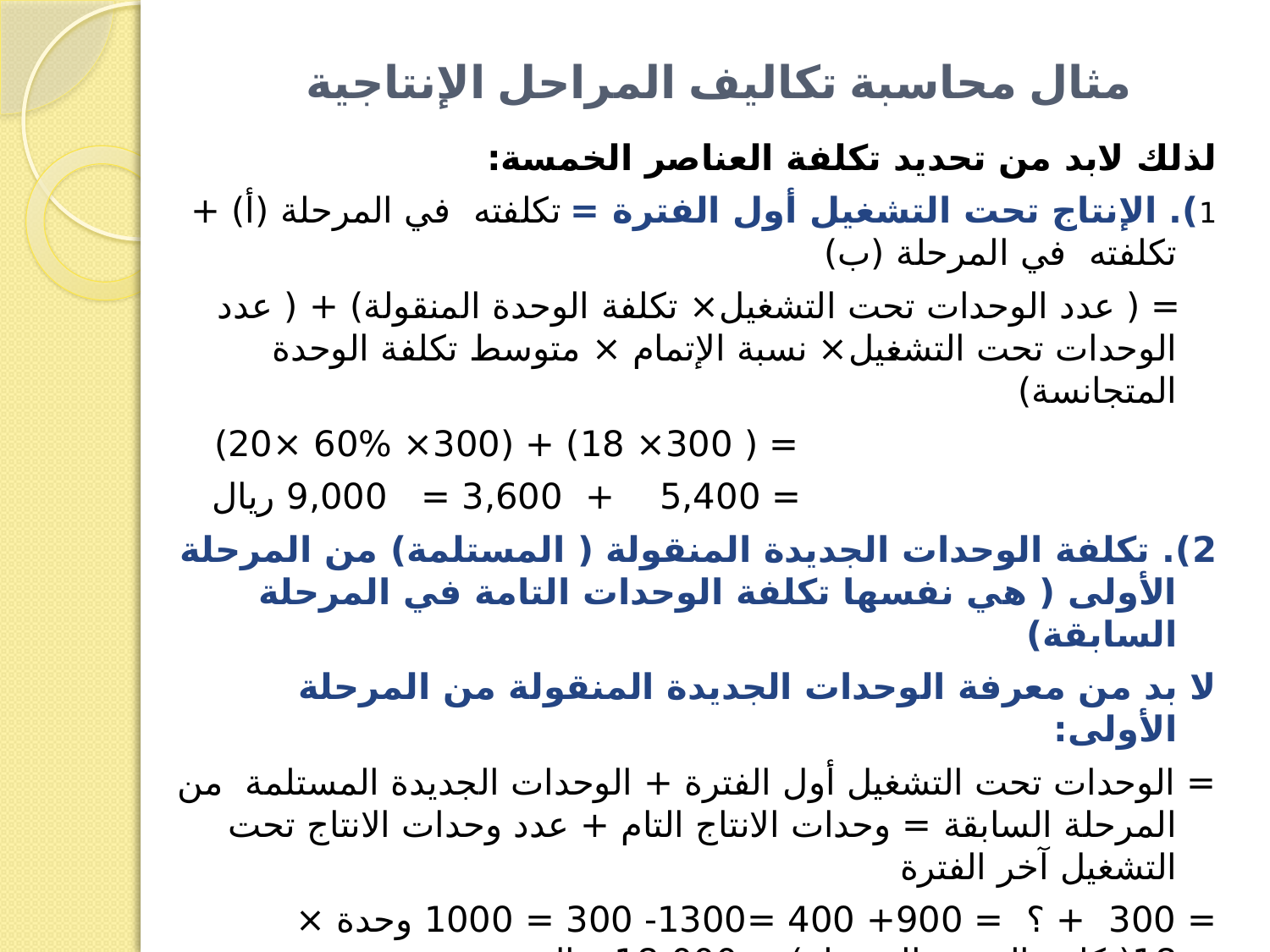

# مثال محاسبة تكاليف المراحل الإنتاجية
لذلك لابد من تحديد تكلفة العناصر الخمسة:
1). الإنتاج تحت التشغيل أول الفترة = تكلفته  في المرحلة (أ) + تكلفته  في المرحلة (ب)
    = ( عدد الوحدات تحت التشغيل× تكلفة الوحدة المنقولة) + ( عدد الوحدات تحت التشغيل× نسبة الإتمام × متوسط تكلفة الوحدة المتجانسة)
                                               = ( 300× 18) + (300× 60% ×20)
                                     = 5,400    +  3,600 =   9,000 ريال
2). تكلفة الوحدات الجديدة المنقولة ( المستلمة) من المرحلة الأولى ( هي نفسها تكلفة الوحدات التامة في المرحلة السابقة)
لا بد من معرفة الوحدات الجديدة المنقولة من المرحلة الأولى:
= الوحدات تحت التشغيل أول الفترة + الوحدات الجديدة المستلمة  من المرحلة السابقة = وحدات الانتاج التام + عدد وحدات الانتاج تحت التشغيل آخر الفترة
= 300  + ؟  = 900+ 400 =1300- 300 = 1000 وحدة × 18(تكلفة الوحدة المنقولة) = 18,000 ريال
3) التكاليف الخاصة بالفترة = 8,800 + 4،400 + 4,400  ( معطاة في السؤال)